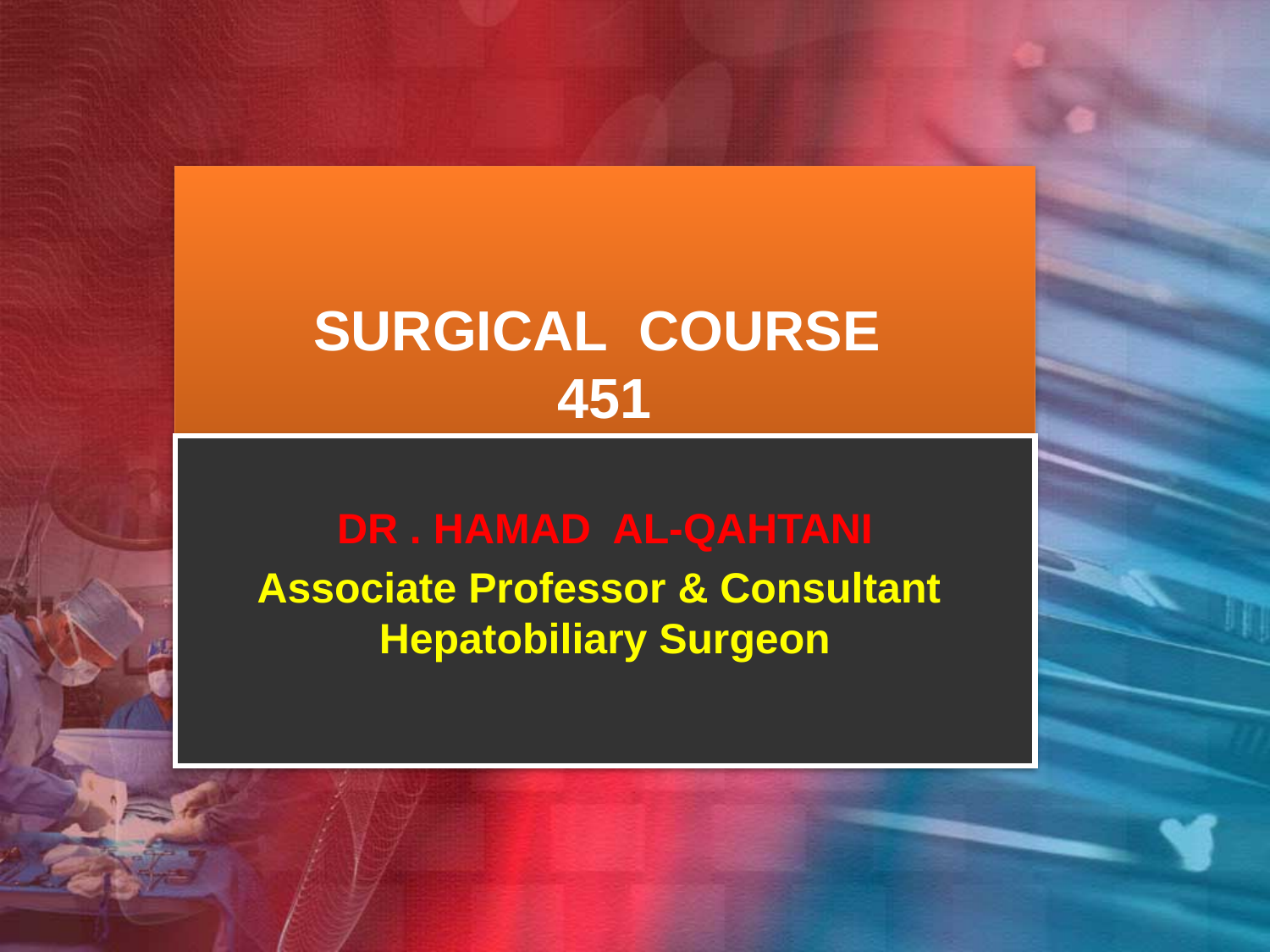

# SURGICAL  COURSE 451

DR . HAMAD  AL-QAHTANI
Associate Professor & Consultant  Hepatobiliary Surgeon